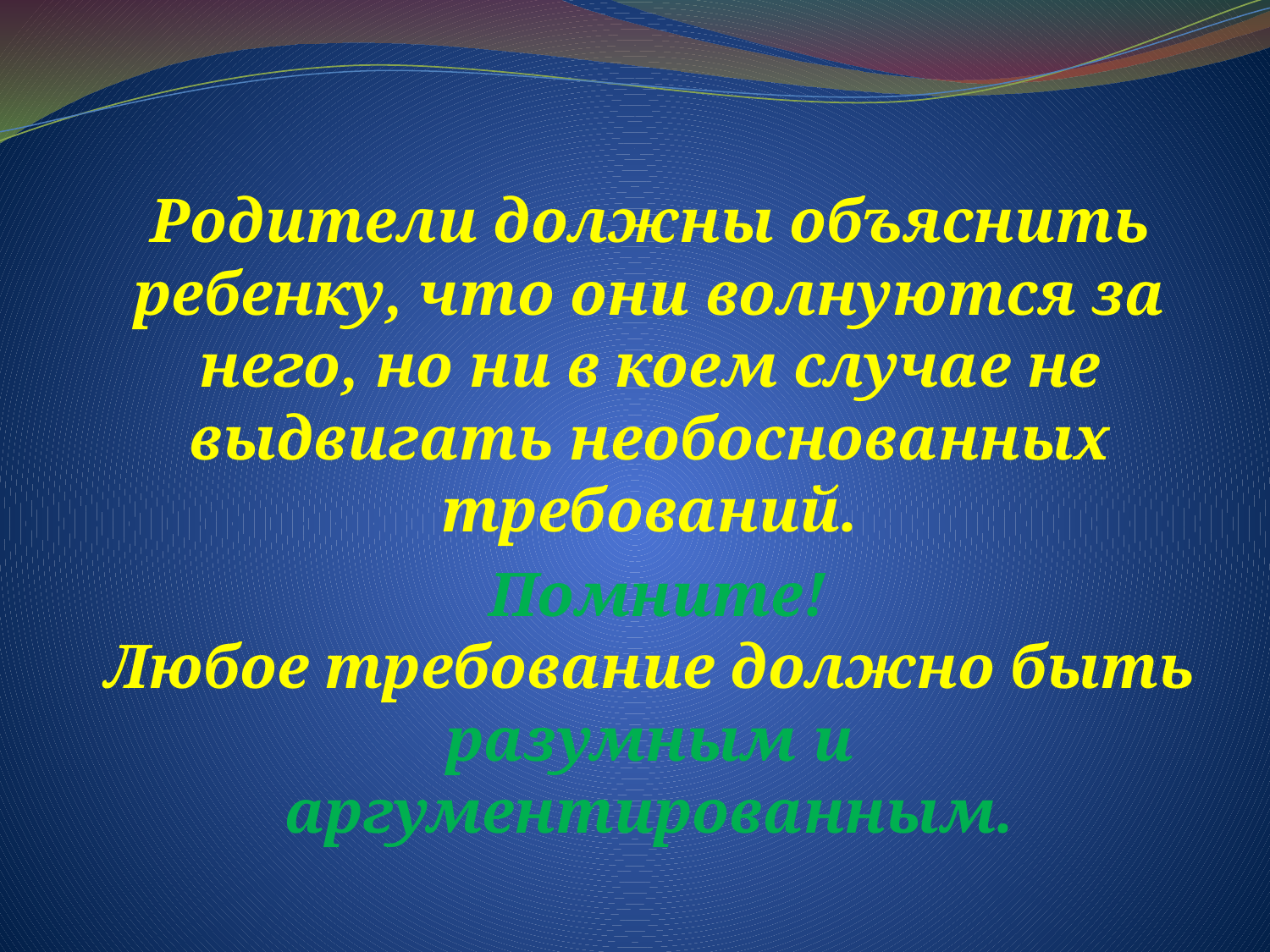

Родители должны объяснить ребенку, что они волнуются за него, но ни в коем случае не выдвигать необоснованных требований.
 Помните!
Любое требование должно быть разумным и аргументированным.
#